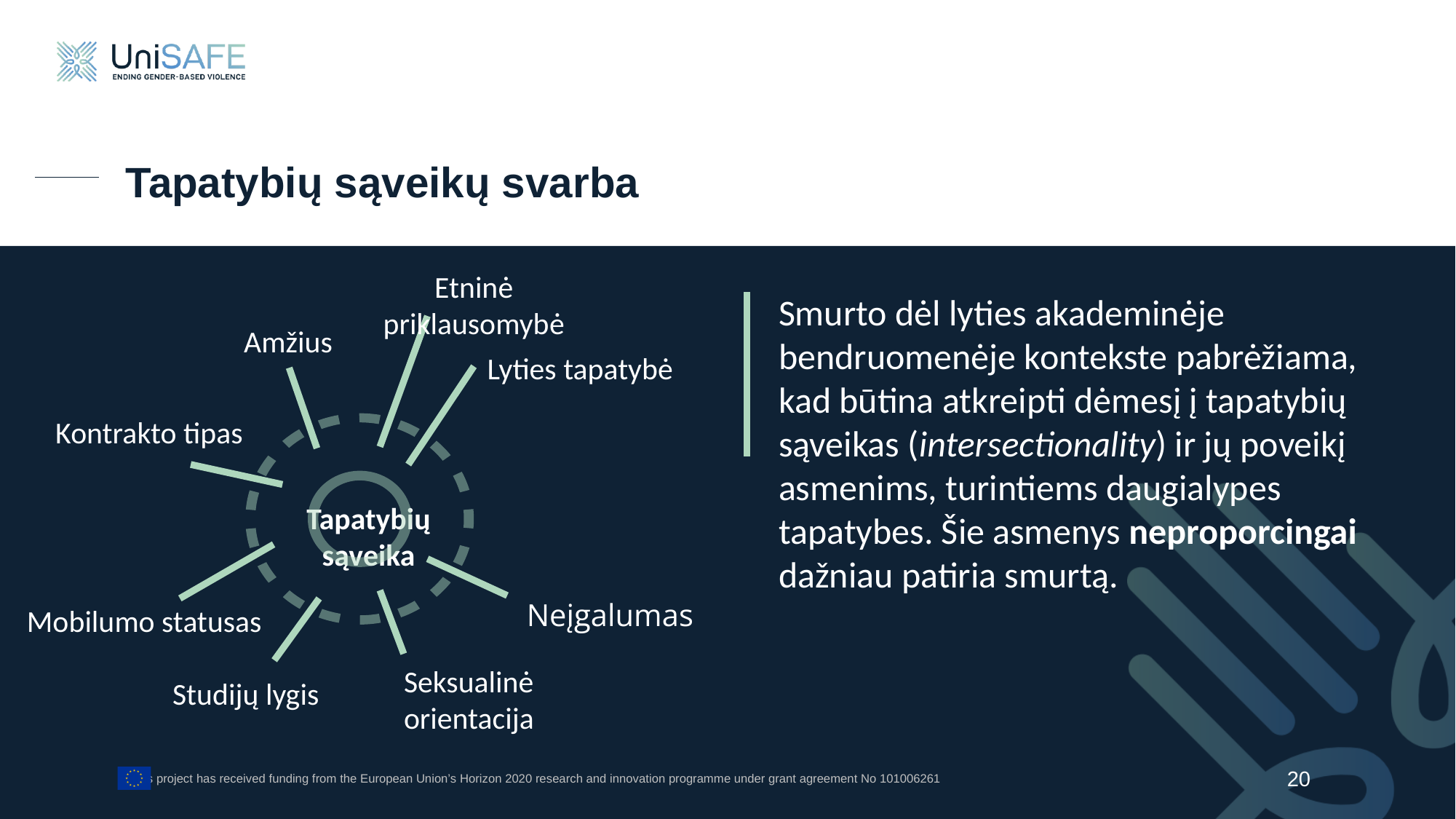

# Tapatybių sąveikų svarba
Etninė priklausomybė
Smurto dėl lyties akademinėje bendruomenėje kontekste pabrėžiama, kad būtina atkreipti dėmesį į tapatybių sąveikas (intersectionality) ir jų poveikį asmenims, turintiems daugialypes tapatybes. Šie asmenys neproporcingai dažniau patiria smurtą.
Amžius
Lyties tapatybė
Kontrakto tipas

Tapatybių sąveika
Neįgalumas
Mobilumo statusas
Seksualinė orientacija
Studijų lygis